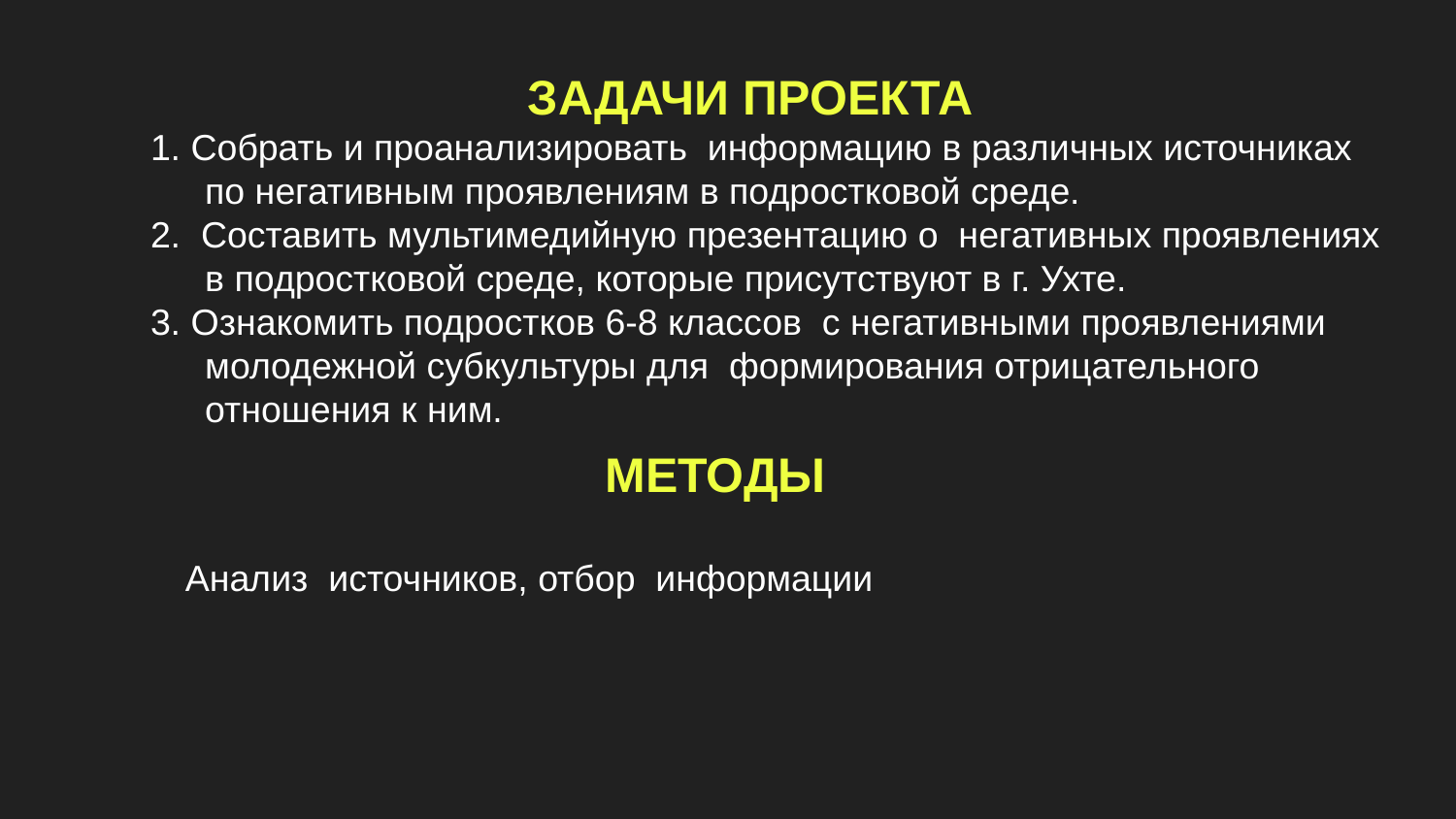

ЗАДАЧИ ПРОЕКТА
1. Собрать и проанализировать  информацию в различных источниках  по негативным проявлениям в подростковой среде.
2.  Составить мультимедийную презентацию о  негативных проявлениях в подростковой среде, которые присутствуют в г. Ухте.
3. Ознакомить подростков 6-8 классов  с негативными проявлениями  молодежной субкультуры для  формирования отрицательного отношения к ним.
        МЕТОДЫ
 Анализ  источников, отбор  информации